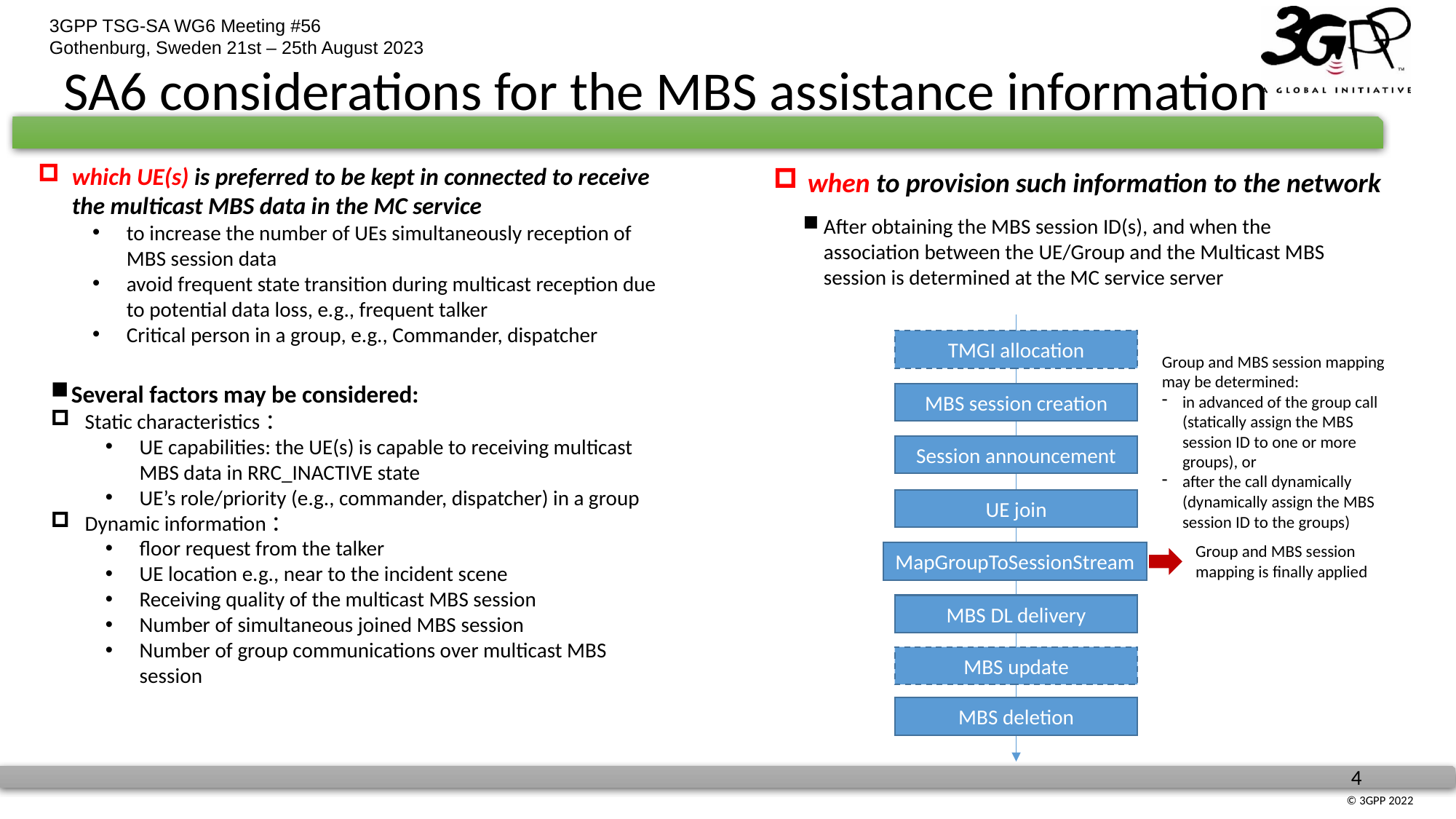

# SA6 considerations for the MBS assistance information
which UE(s) is preferred to be kept in connected to receive the multicast MBS data in the MC service
to increase the number of UEs simultaneously reception of MBS session data
avoid frequent state transition during multicast reception due to potential data loss, e.g., frequent talker
Critical person in a group, e.g., Commander, dispatcher
when to provision such information to the network

After obtaining the MBS session ID(s), and when the association between the UE/Group and the Multicast MBS session is determined at the MC service server
TMGI allocation
Group and MBS session mapping may be determined:
in advanced of the group call (statically assign the MBS session ID to one or more groups), or
after the call dynamically (dynamically assign the MBS session ID to the groups)
Several factors may be considered:
Static characteristics：
UE capabilities: the UE(s) is capable to receiving multicast MBS data in RRC_INACTIVE state
UE’s role/priority (e.g., commander, dispatcher) in a group
Dynamic information：
floor request from the talker
UE location e.g., near to the incident scene
Receiving quality of the multicast MBS session
Number of simultaneous joined MBS session
Number of group communications over multicast MBS session
MBS session creation
Session announcement
UE join
Group and MBS session mapping is finally applied
MapGroupToSessionStream

MBS DL delivery
MBS update
MBS deletion